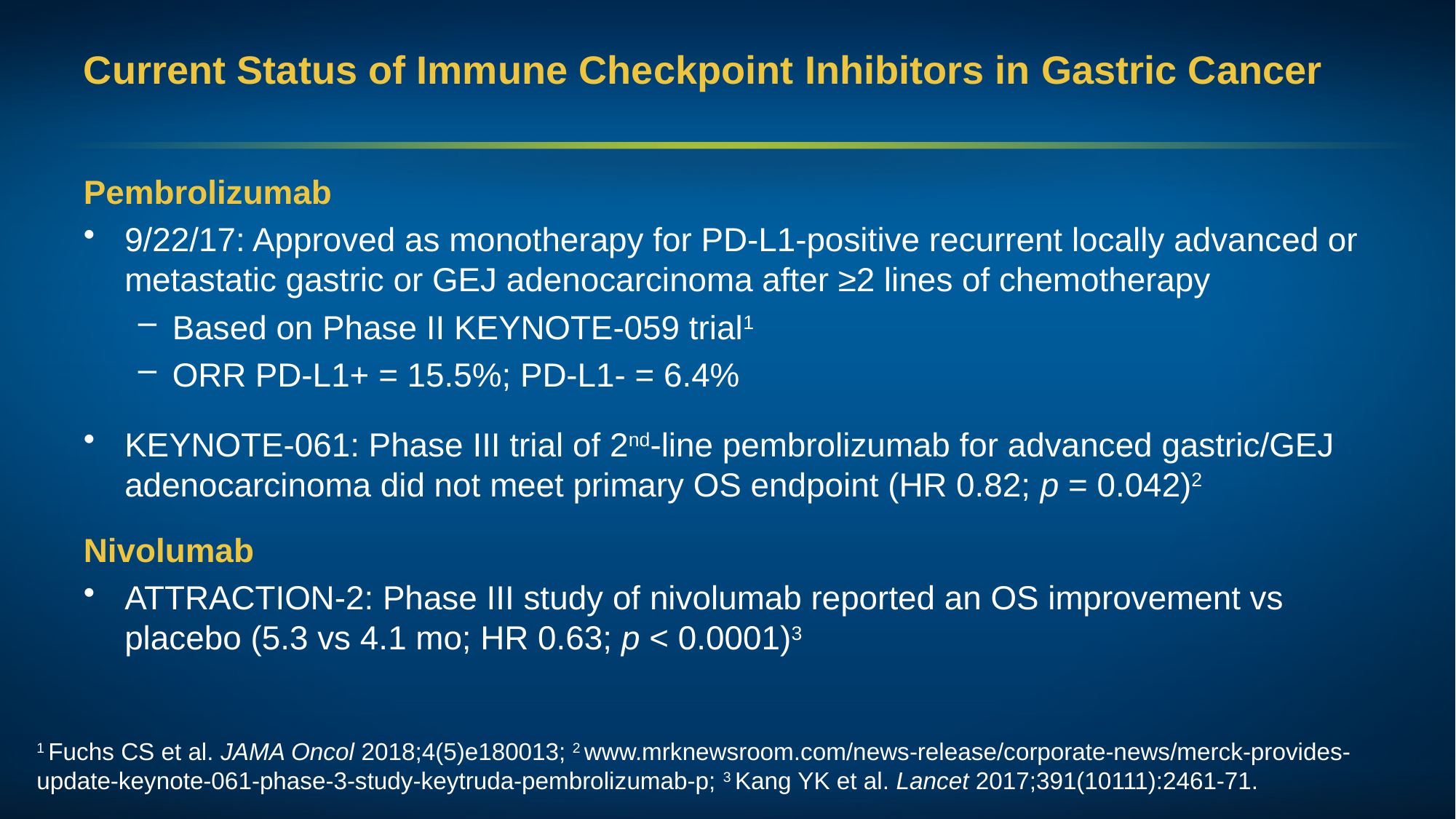

# Current Status of Immune Checkpoint Inhibitors in Gastric Cancer
Pembrolizumab
9/22/17: Approved as monotherapy for PD-L1-positive recurrent locally advanced or metastatic gastric or GEJ adenocarcinoma after ≥2 lines of chemotherapy
Based on Phase II KEYNOTE-059 trial1
ORR PD-L1+ = 15.5%; PD-L1- = 6.4%

KEYNOTE-061: Phase III trial of 2nd-line pembrolizumab for advanced gastric/GEJ adenocarcinoma did not meet primary OS endpoint (HR 0.82; p = 0.042)2
Nivolumab
ATTRACTION-2: Phase III study of nivolumab reported an OS improvement vs placebo (5.3 vs 4.1 mo; HR 0.63; p < 0.0001)3
1 Fuchs CS et al. JAMA Oncol 2018;4(5)e180013; 2 www.mrknewsroom.com/news-release/corporate-news/merck-provides-update-keynote-061-phase-3-study-keytruda-pembrolizumab-p; 3 Kang YK et al. Lancet 2017;391(10111):2461-71.